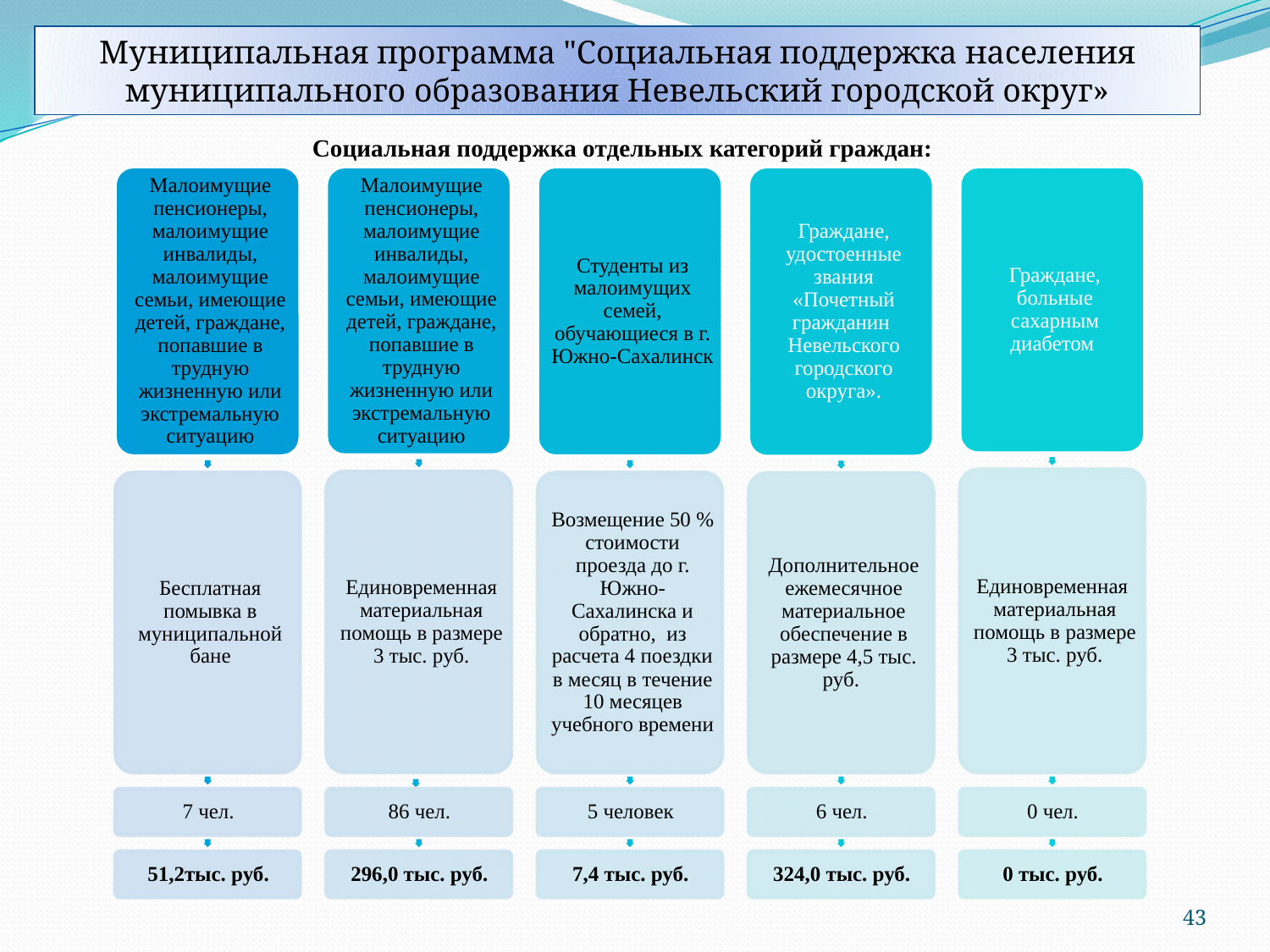

Муниципальная программа "Социальная поддержка населения
муниципального образования Невельский городской округ»
Социальная поддержка отдельных категорий граждан:
Малоимущие пенсионеры, малоимущие инвалиды, малоимущие семьи, имеющие детей, граждане, попавшие в трудную жизненную или экстремальную ситуацию
Бесплатная помывка в муниципальной бане
7 чел.
51,2тыс. руб.
Малоимущие пенсионеры, малоимущие инвалиды, малоимущие семьи, имеющие детей, граждане, попавшие в трудную жизненную или экстремальную ситуацию
Единовременная материальная помощь в размере 3 тыс. руб.
86 чел.
296,0 тыс. руб.
Студенты из малоимущих семей, обучающиеся в г. Южно-Сахалинск
Возмещение 50 % стоимости проезда до г. Южно-Сахалинска и обратно,  из расчета 4 поездки в месяц в течение 10 месяцев учебного времени
5 человек
7,4 тыс. руб.
Граждане, удостоенные звания «Почетный гражданин  Невельского городского округа».
Дополнительное ежемесячное материальное обеспечение в размере 4,5 тыс. руб.
6 чел.
324,0 тыс. руб.
Граждане, больные сахарным диабетом
Единовременная  материальная помощь в размере 3 тыс. руб.
0 чел.
0 тыс. руб.
43